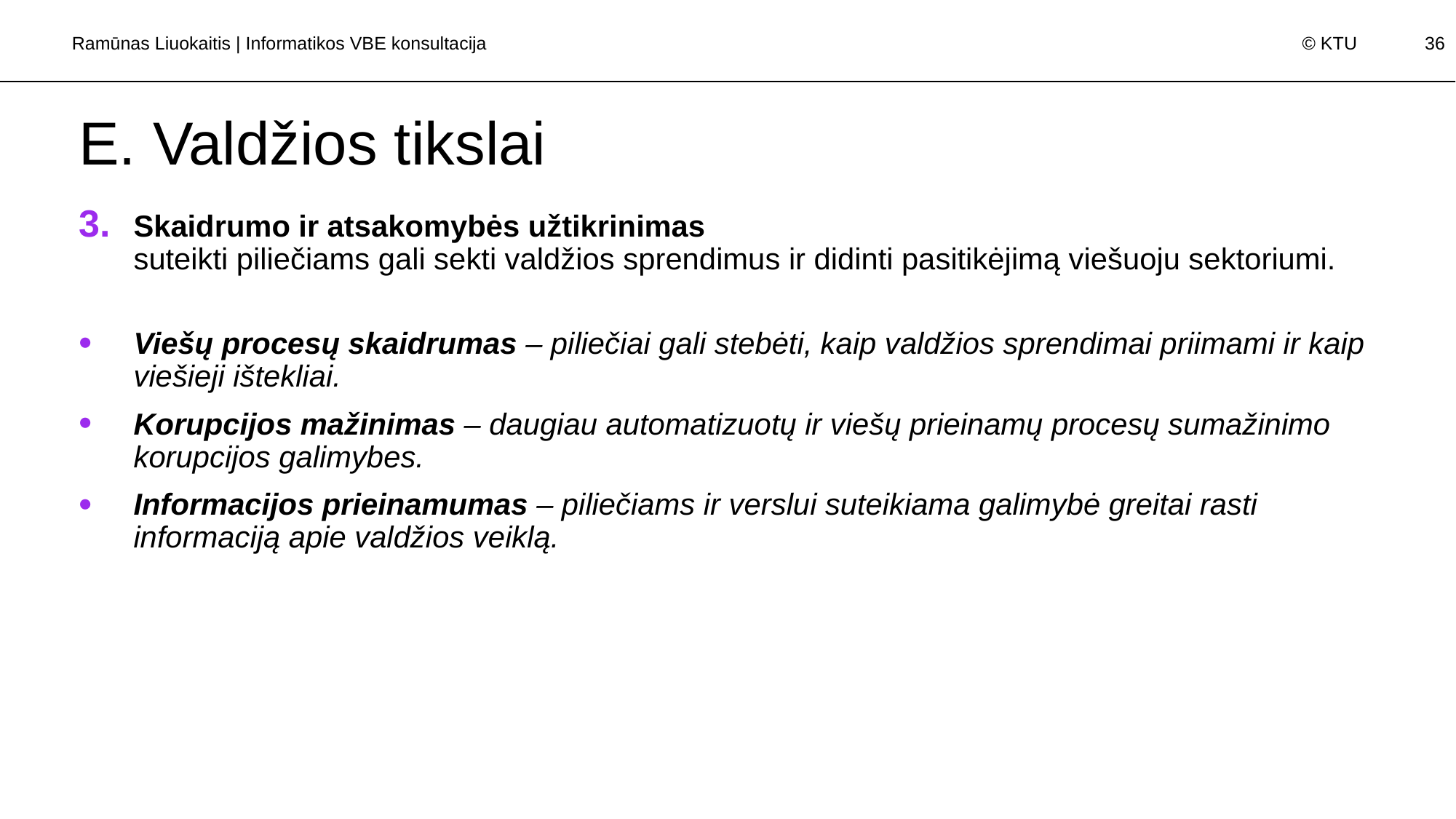

Ramūnas Liuokaitis | Informatikos VBE konsultacija
# E. Valdžios tikslai
Skaidrumo ir atsakomybės užtikrinimas
suteikti piliečiams gali sekti valdžios sprendimus ir didinti pasitikėjimą viešuoju sektoriumi.
Viešų procesų skaidrumas – piliečiai gali stebėti, kaip valdžios sprendimai priimami ir kaip viešieji ištekliai.
Korupcijos mažinimas – daugiau automatizuotų ir viešų prieinamų procesų sumažinimo korupcijos galimybes.
Informacijos prieinamumas – piliečiams ir verslui suteikiama galimybė greitai rasti informaciją apie valdžios veiklą.